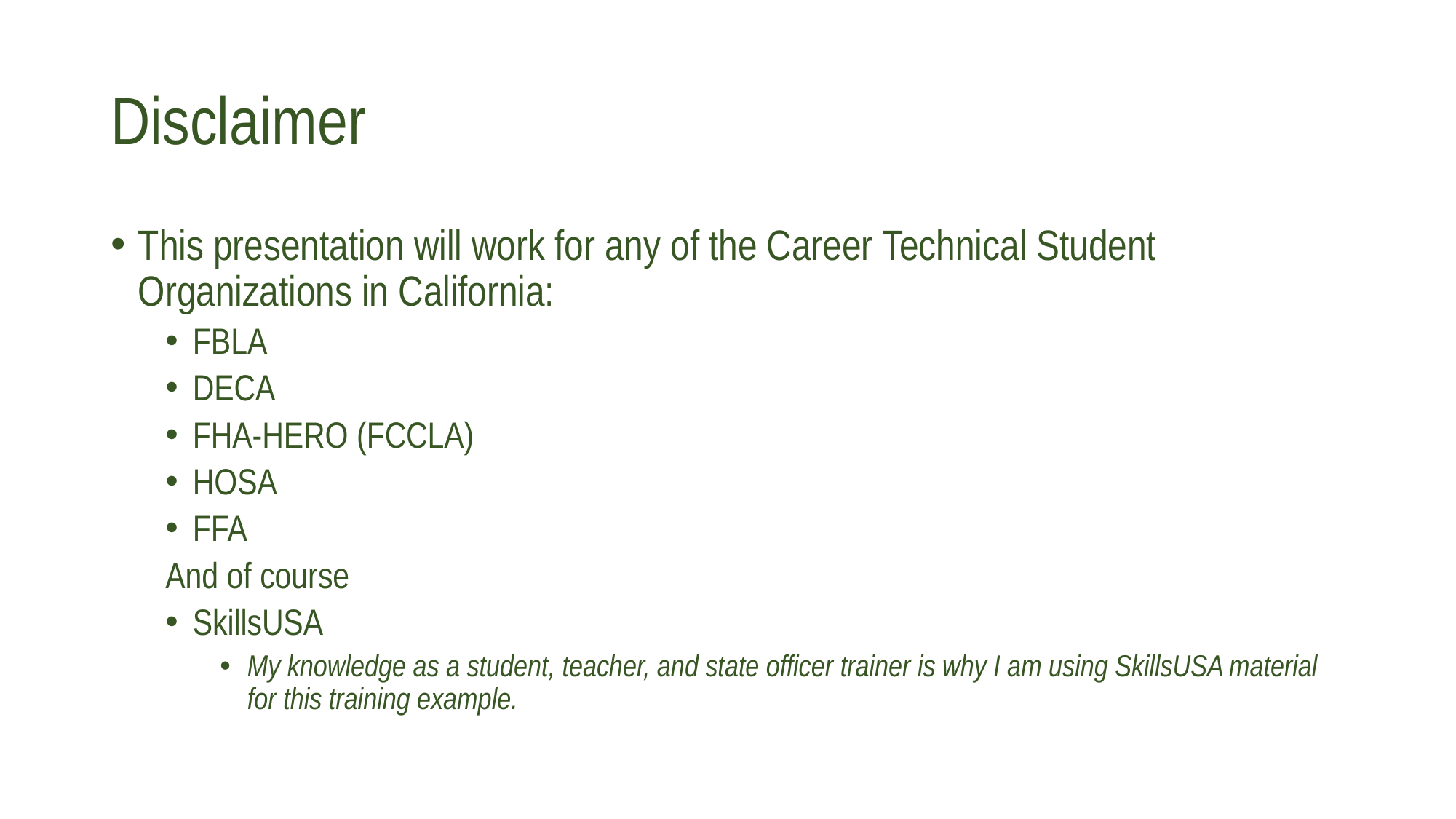

# Disclaimer
This presentation will work for any of the Career Technical Student Organizations in California:
FBLA
DECA
FHA-HERO (FCCLA)
HOSA
FFA
And of course
SkillsUSA
My knowledge as a student, teacher, and state officer trainer is why I am using SkillsUSA material for this training example.